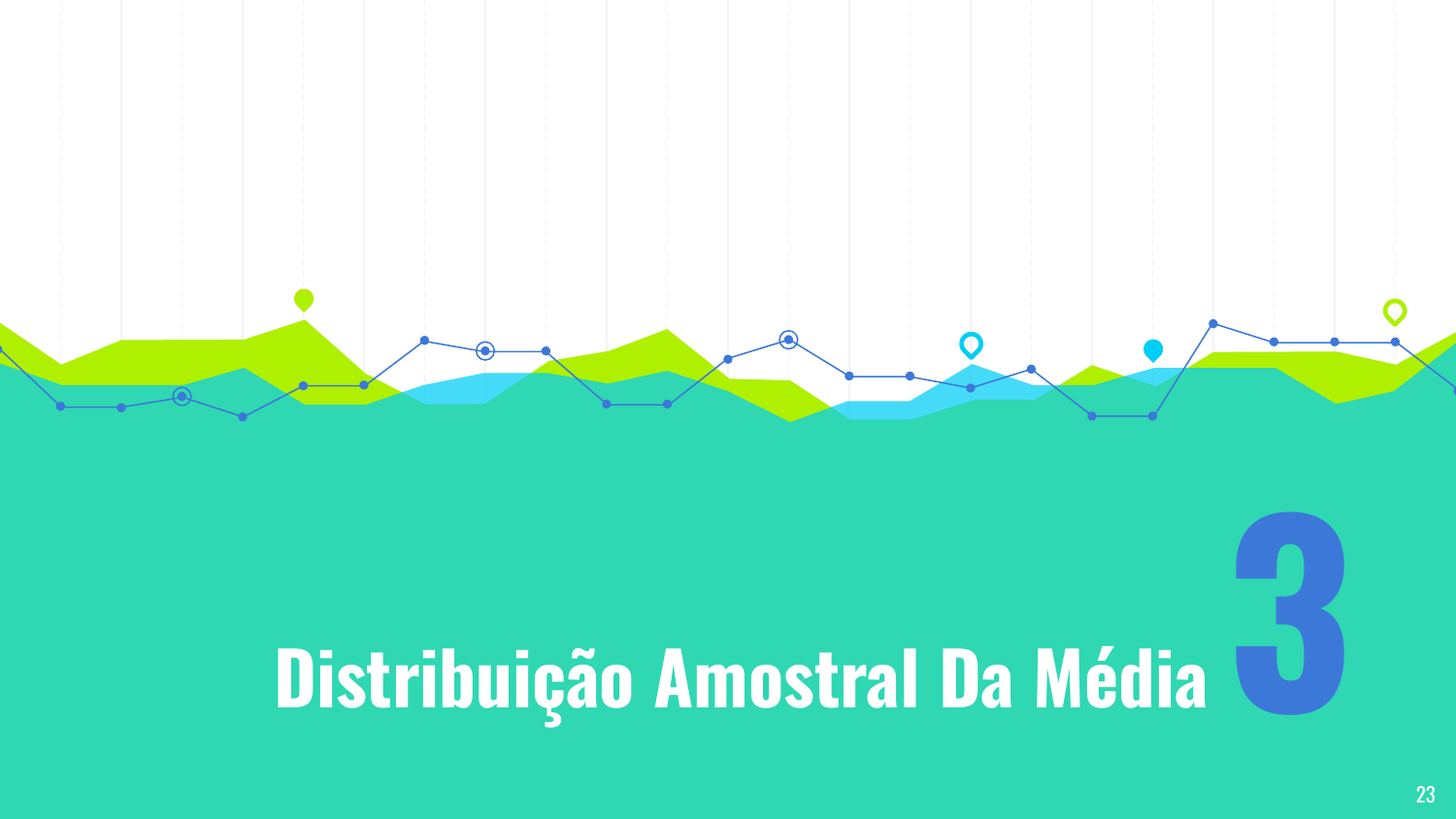

# Distribuição Amostral Da Média
3
23